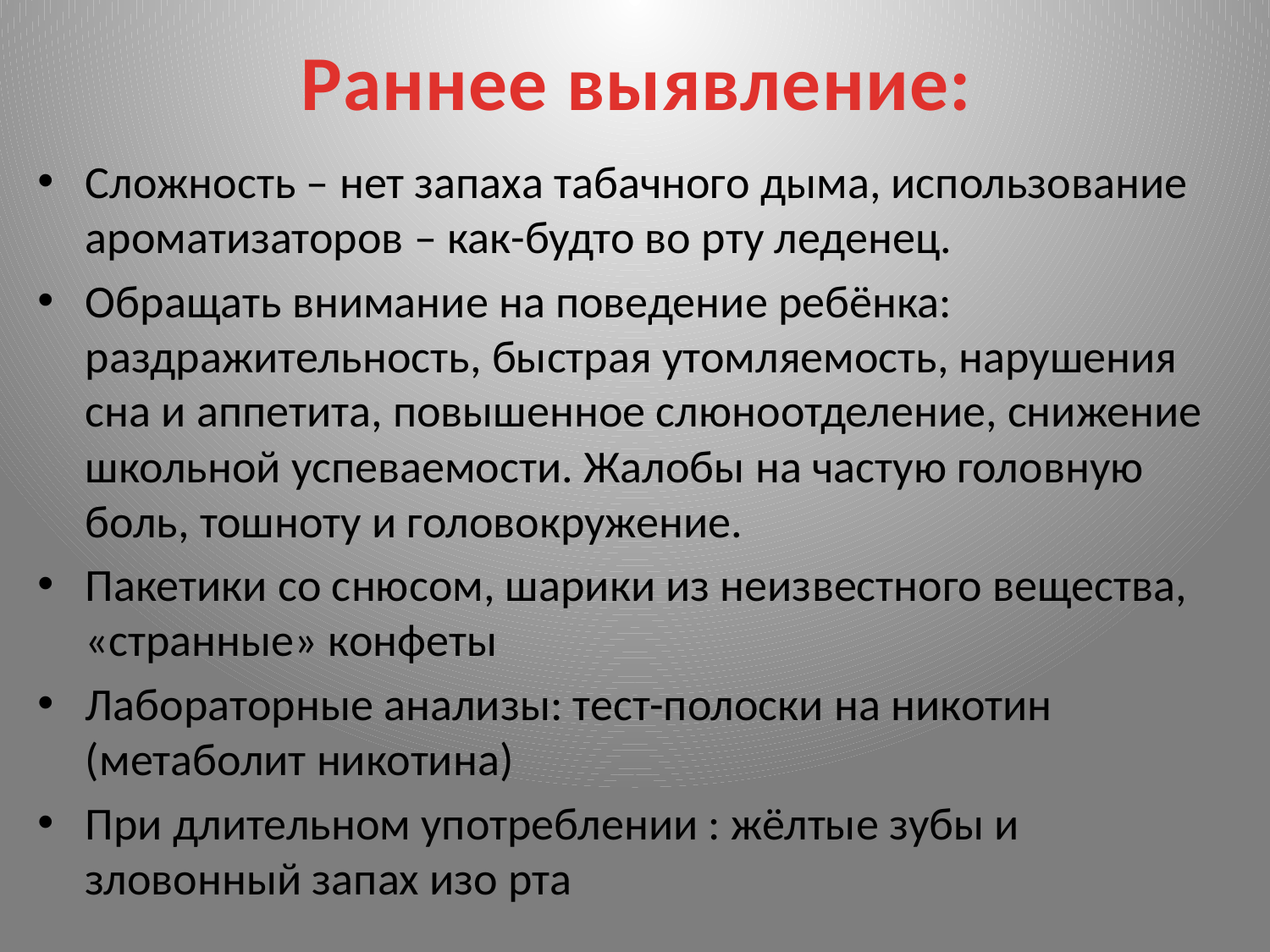

# Раннее выявление:
Сложность – нет запаха табачного дыма, использование ароматизаторов – как-будто во рту леденец.
Обращать внимание на поведение ребёнка: раздражительность, быстрая утомляемость, нарушения сна и аппетита, повышенное слюноотделение, снижение школьной успеваемости. Жалобы на частую головную боль, тошноту и головокружение.
Пакетики со снюсом, шарики из неизвестного вещества, «странные» конфеты
Лабораторные анализы: тест-полоски на никотин (метаболит никотина)
При длительном употреблении : жёлтые зубы и зловонный запах изо рта